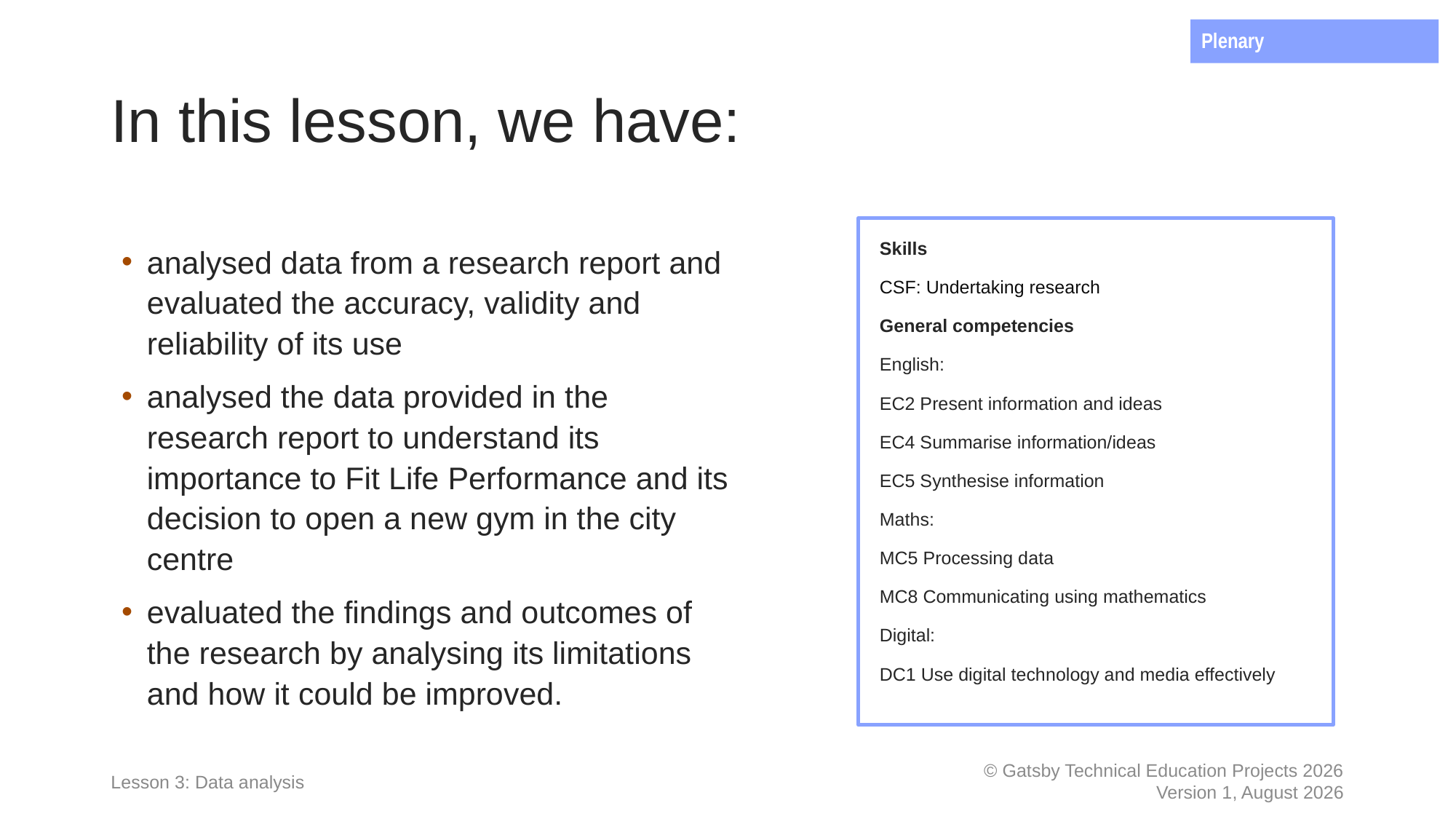

Plenary
# In this lesson, we have:
Skills
CSF: Undertaking research
General competencies
English:
EC2 Present information and ideas
EC4 Summarise information/ideas
EC5 Synthesise information
Maths:
MC5 Processing data
MC8 Communicating using mathematics
Digital:
DC1 Use digital technology and media effectively
analysed data from a research report and evaluated the accuracy, validity and reliability of its use
analysed the data provided in the research report to understand its importance to Fit Life Performance and its decision to open a new gym in the city centre
evaluated the findings and outcomes of the research by analysing its limitations and how it could be improved.
Lesson 3: Data analysis